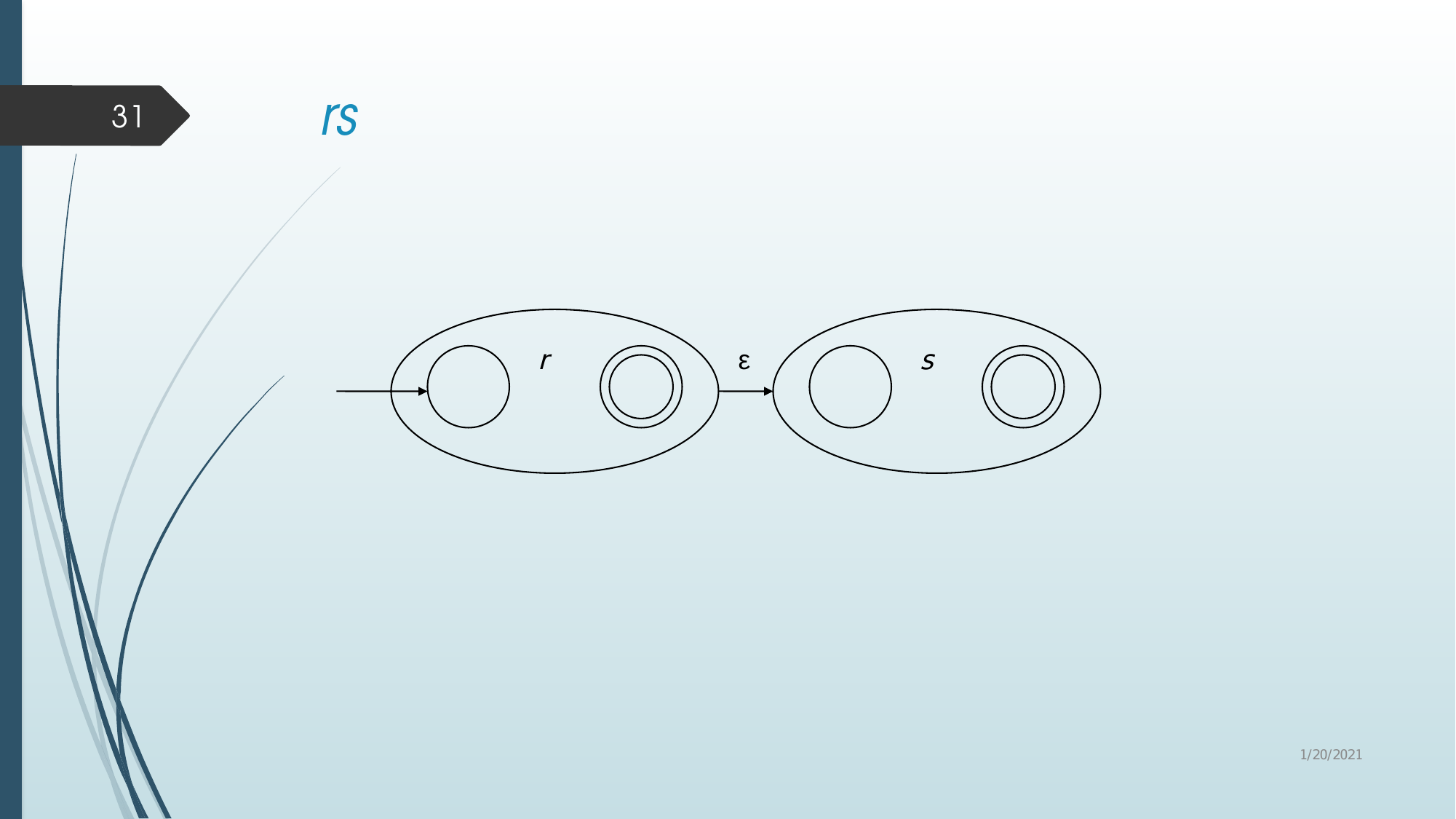

# rs
31

r
ε
s

1/20/2021